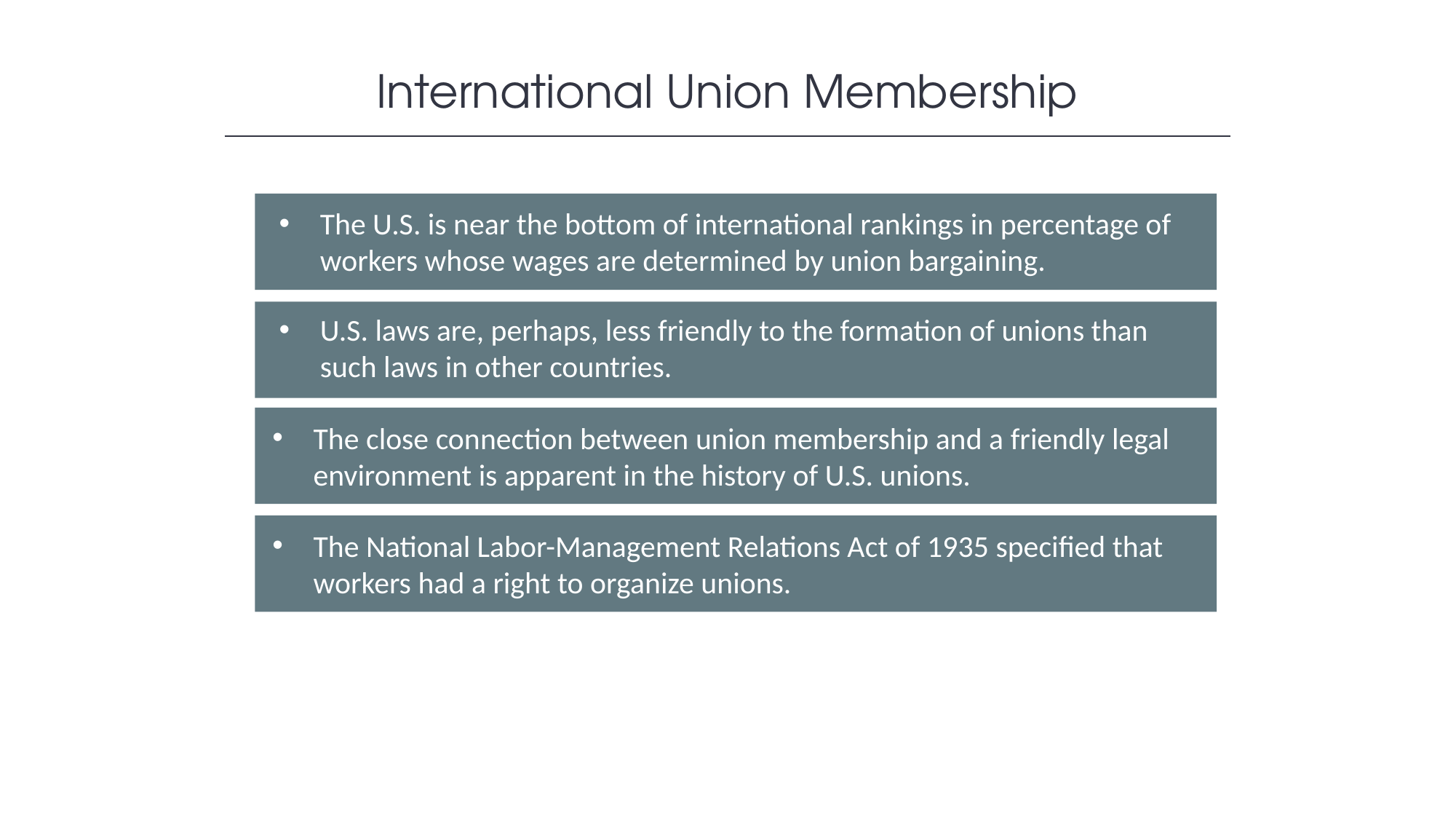

International Union Membership

The U.S. is near the bottom of international rankings in percentage of workers whose wages are determined by union bargaining.

U.S. laws are, perhaps, less friendly to the formation of unions than such laws in other countries.

The close connection between union membership and a friendly legal environment is apparent in the history of U.S. unions.

The National Labor-Management Relations Act of 1935 specified that workers had a right to organize unions.